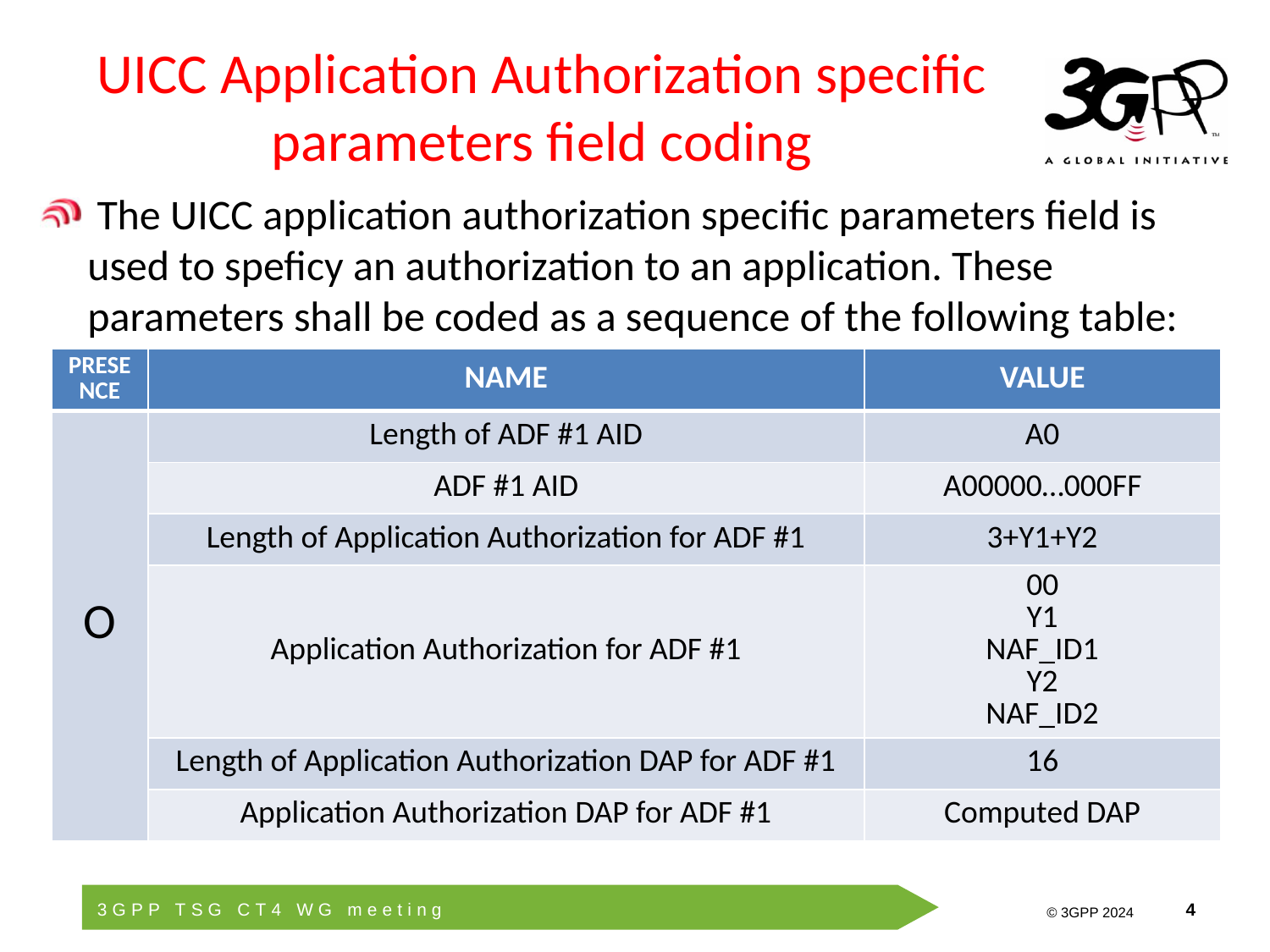

# UICC Application Authorization specific parameters field coding
 The UICC application authorization specific parameters field is used to speficy an authorization to an application. These parameters shall be coded as a sequence of the following table:
| PRESENCE | NAME | VALUE |
| --- | --- | --- |
| O | Length of ADF #1 AID | A0 |
|  | ADF #1 AID | A00000…000FF |
|  | Length of Application Authorization for ADF #1 | 3+Y1+Y2 |
|  | Application Authorization for ADF #1 | 00 Y1 NAF\_ID1 Y2 NAF\_ID2 |
|  | Length of Application Authorization DAP for ADF #1 | 16 |
|  | Application Authorization DAP for ADF #1 | Computed DAP |